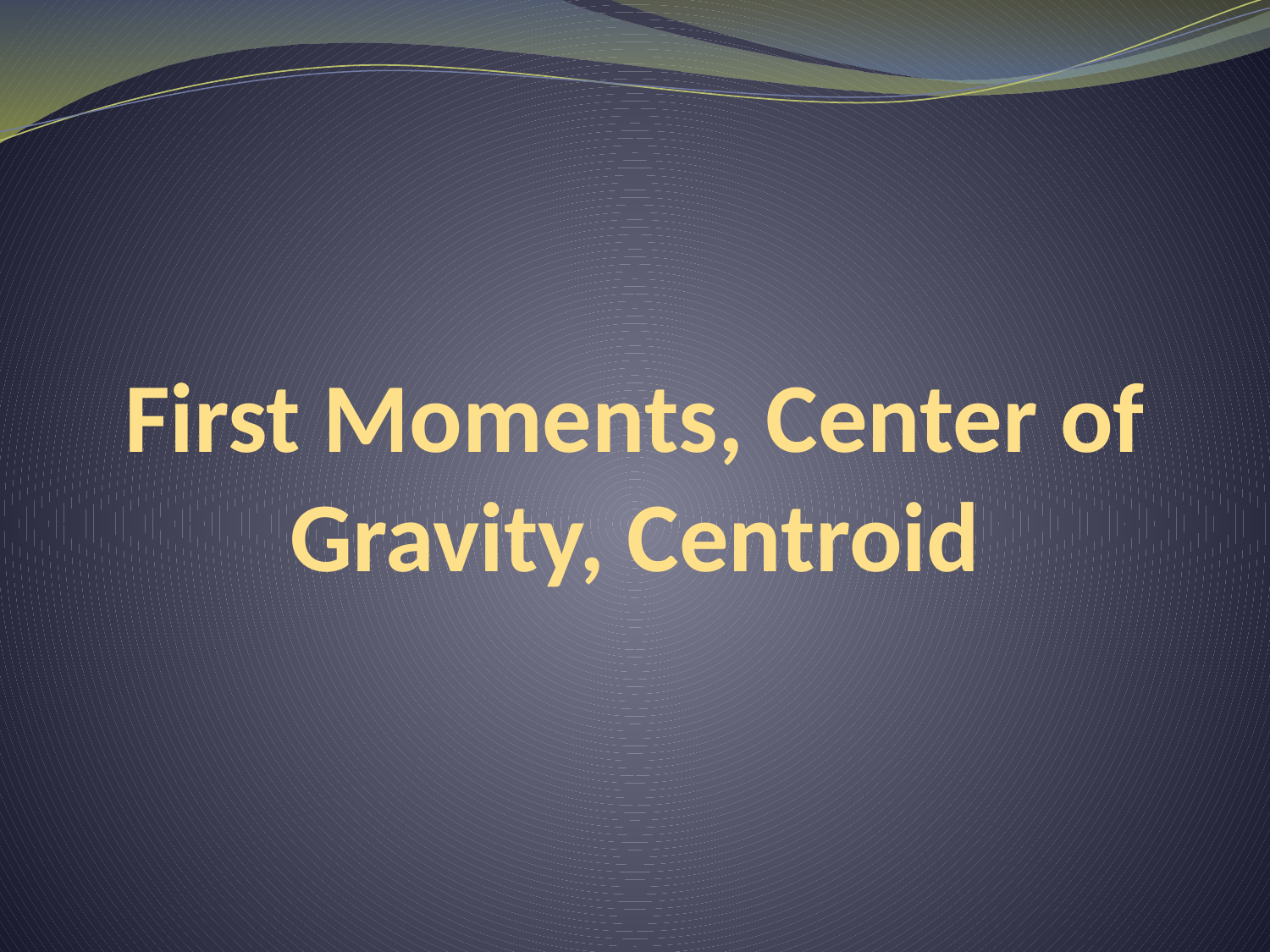

# First Moments, Center of Gravity, Centroid